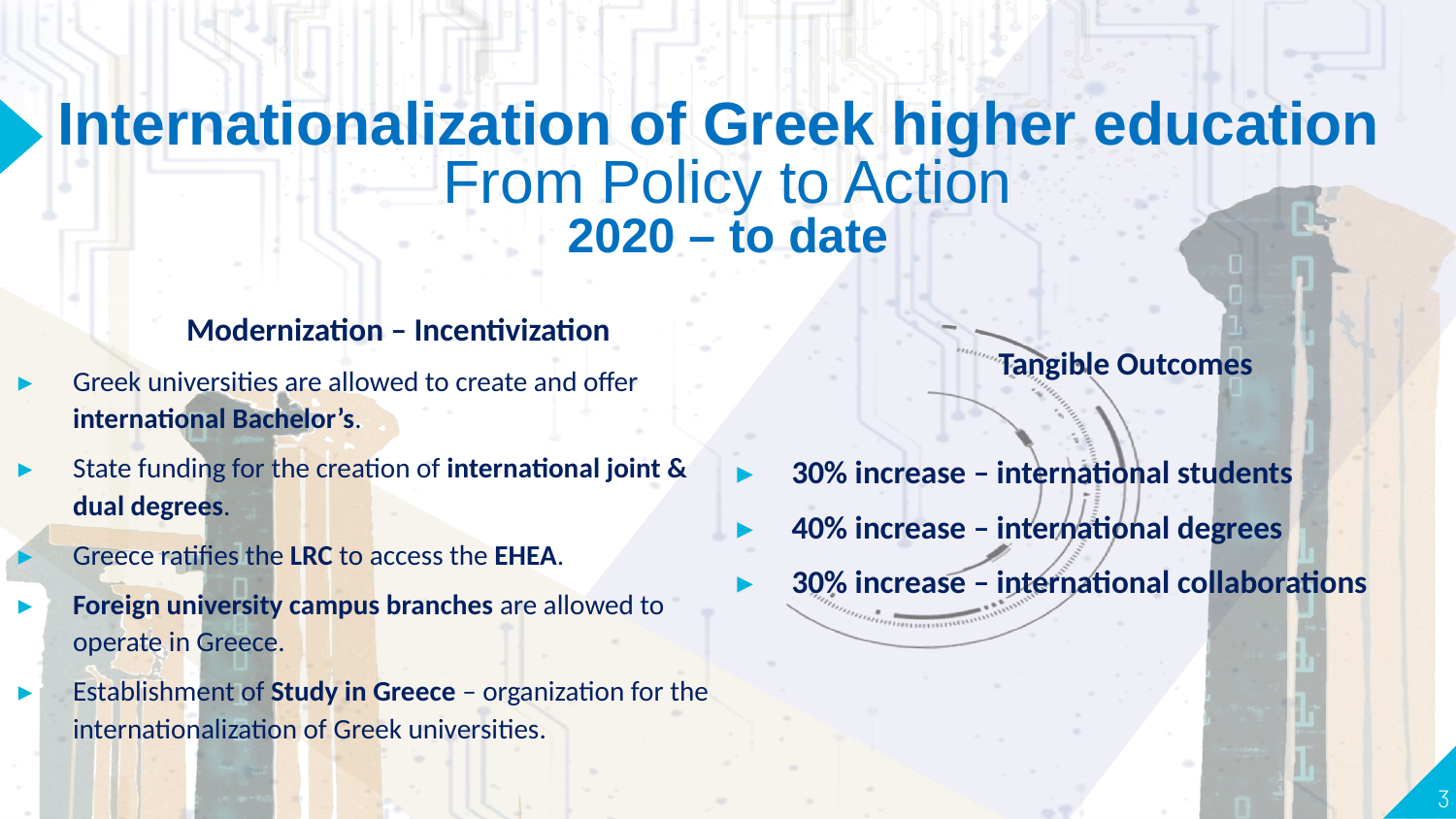

Internationalization of Greek higher education
From Policy to Action
2020 – to date

        Modernization – Incentivization
Greek universities are allowed to create and offer international Bachelor’s.
State funding for the creation of international joint & dual degrees.
Greece ratifies the LRC to access the EHEA.
Foreign university campus branches are allowed to operate in Greece.
Establishment of Study in Greece – organization for the internationalization of Greek universities.
        Tangible Outcomes

30% increase – international students
40% increase – international degrees
30% increase – international collaborations

3